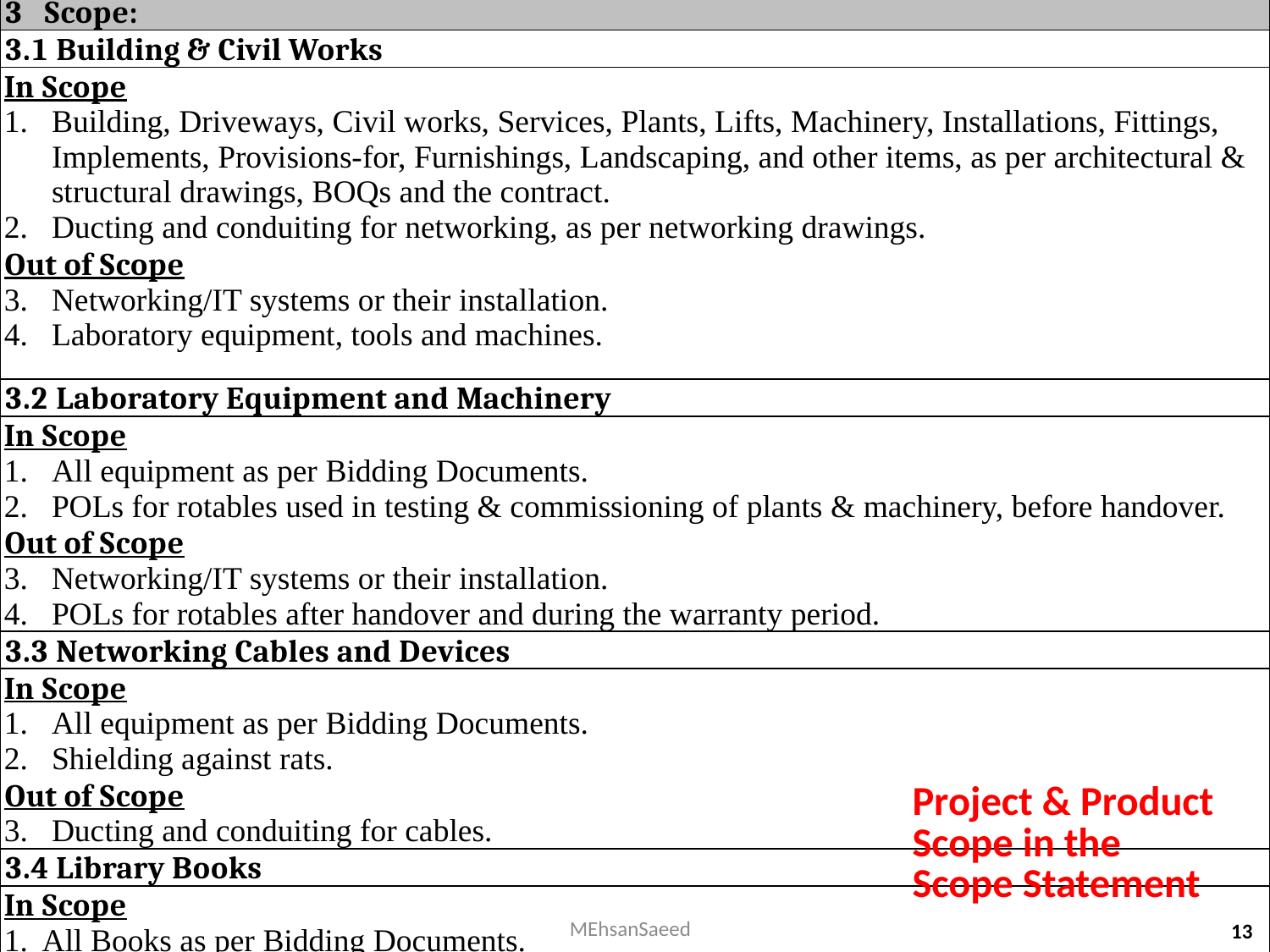

| 3 Scope: |
| --- |
| 3.1 Building & Civil Works |
| In Scope Building, Driveways, Civil works, Services, Plants, Lifts, Machinery, Installations, Fittings, Implements, Provisions-for, Furnishings, Landscaping, and other items, as per architectural & structural drawings, BOQs and the contract. Ducting and conduiting for networking, as per networking drawings. Out of Scope Networking/IT systems or their installation. Laboratory equipment, tools and machines. |
| 3.2 Laboratory Equipment and Machinery |
| In Scope All equipment as per Bidding Documents. POLs for rotables used in testing & commissioning of plants & machinery, before handover. Out of Scope Networking/IT systems or their installation. POLs for rotables after handover and during the warranty period. |
| 3.3 Networking Cables and Devices |
| In Scope All equipment as per Bidding Documents. Shielding against rats. Out of Scope Ducting and conduiting for cables. |
| 3.4 Library Books |
| In Scope 1. All Books as per Bidding Documents. Out of Scope 1. Magnetic tagging. |
| 3.5 Furniture |
| In Scope All Office, Classroom, Lounge and Library furniture as per Bidding Documents. Transportation from works to site, and from site to the respective floors. Out of Scope 1. Termite proofing |
# Project & Product Scope in the Scope Statement
MEhsanSaeed
13